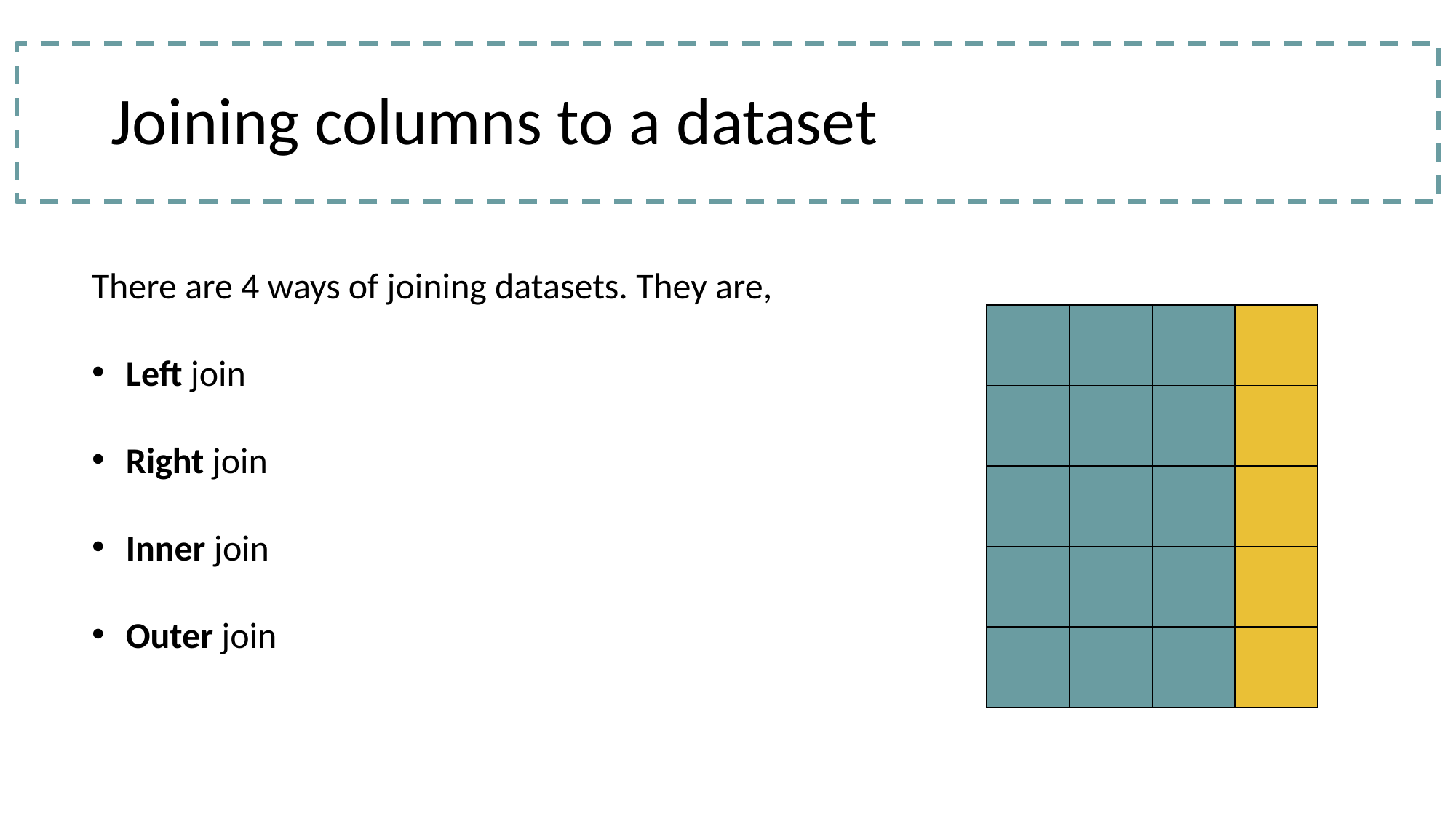

# Joining columns to a dataset
There are 4 ways of joining datasets. They are,

Left join

Right join

Inner join

Outer join
|  |  |  |  |
| --- | --- | --- | --- |
|  |  |  |  |
|  |  |  |  |
|  |  |  |  |
|  |  |  |  |